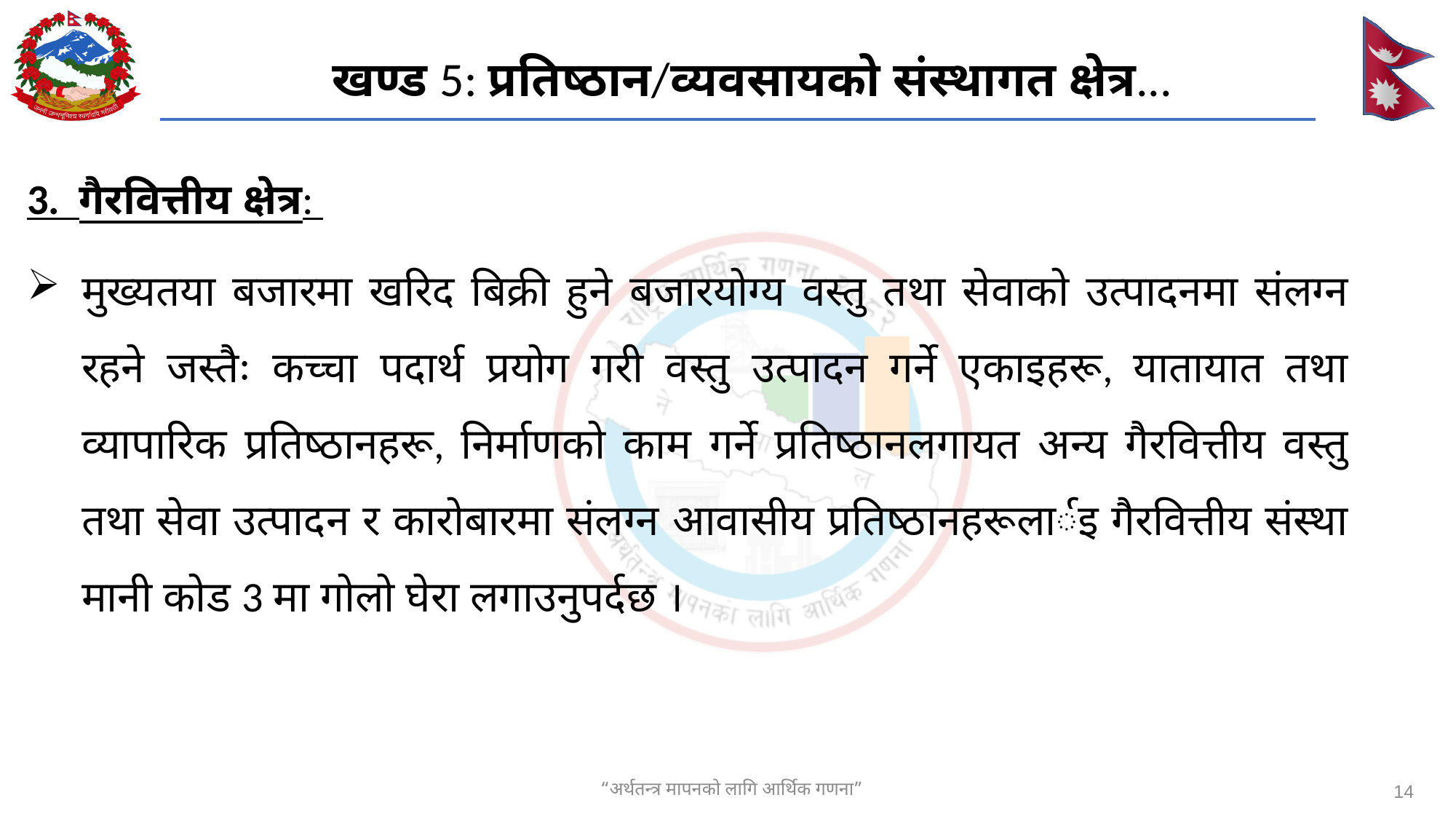

# खण्ड 5: प्रतिष्ठान/व्यवसायको संस्थागत क्षेत्र...
3.  गैरवित्तीय क्षेत्र:
मुख्यतया बजारमा खरिद बिक्री हुने बजारयोग्य वस्तु तथा सेवाको उत्पादनमा संलग्न रहने जस्तैः कच्चा पदार्थ प्रयोग गरी वस्तु उत्पादन गर्ने एकाइहरू, यातायात तथा व्यापारिक प्रतिष्‍ठानहरू, निर्माणको काम गर्ने प्रतिष्‍ठानलगायत अन्य गैरवित्तीय वस्तु तथा सेवा उत्पादन र कारोबारमा संलग्न आवासीय प्रतिष्‍ठानहरूलार्इ गैरवित्तीय संस्था मानी कोड 3 मा गोलो घेरा लगाउनुपर्दछ ।

“अर्थतन्त्र मापनको लागि आर्थिक गणना”
14